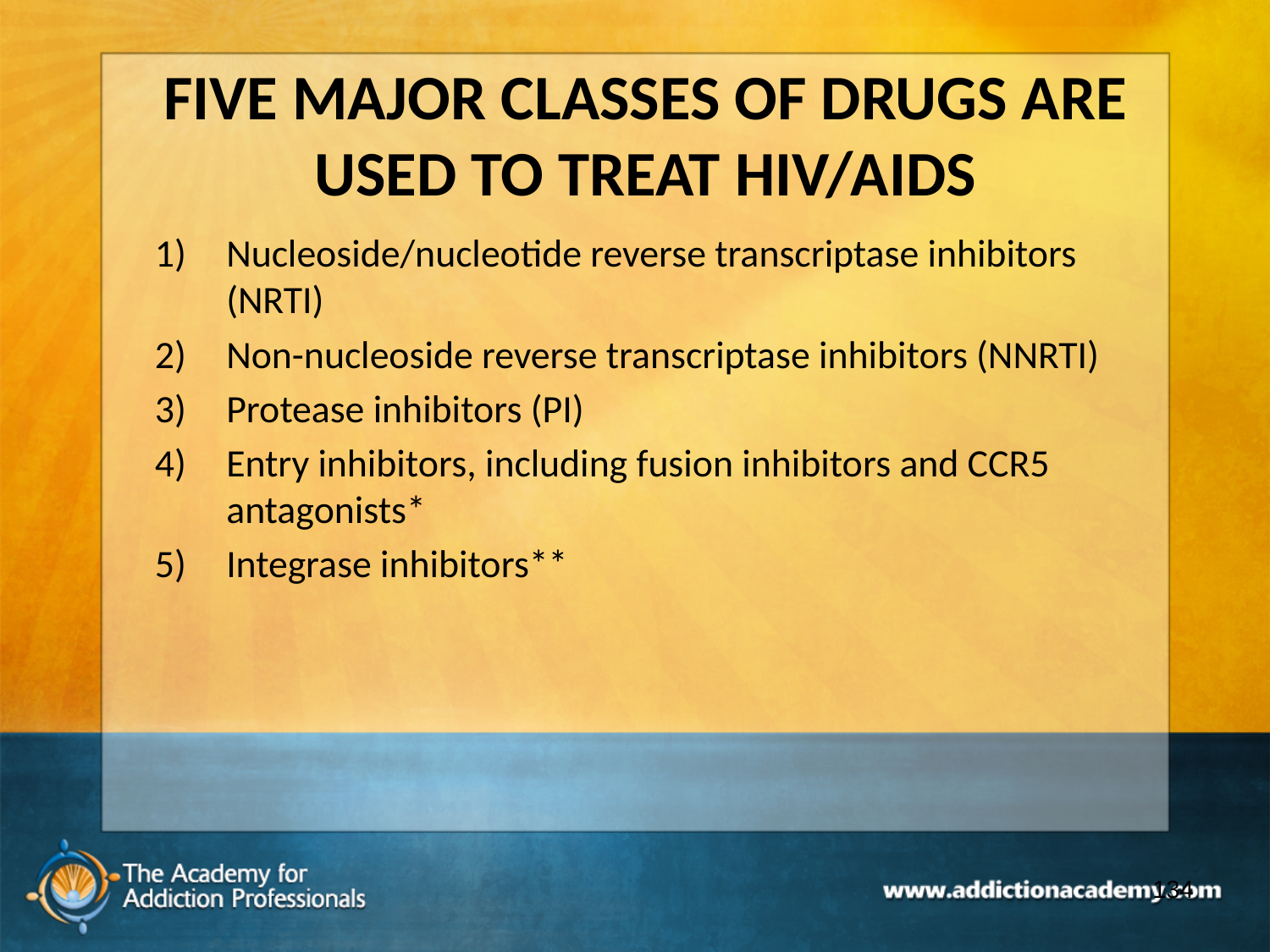

# FIVE MAJOR CLASSES OF DRUGS ARE USED TO TREAT HIV/AIDS
Nucleoside/nucleotide reverse transcriptase inhibitors (NRTI)
Non-nucleoside reverse transcriptase inhibitors (NNRTI)
Protease inhibitors (PI)
Entry inhibitors, including fusion inhibitors and CCR5 antagonists*
Integrase inhibitors**

134